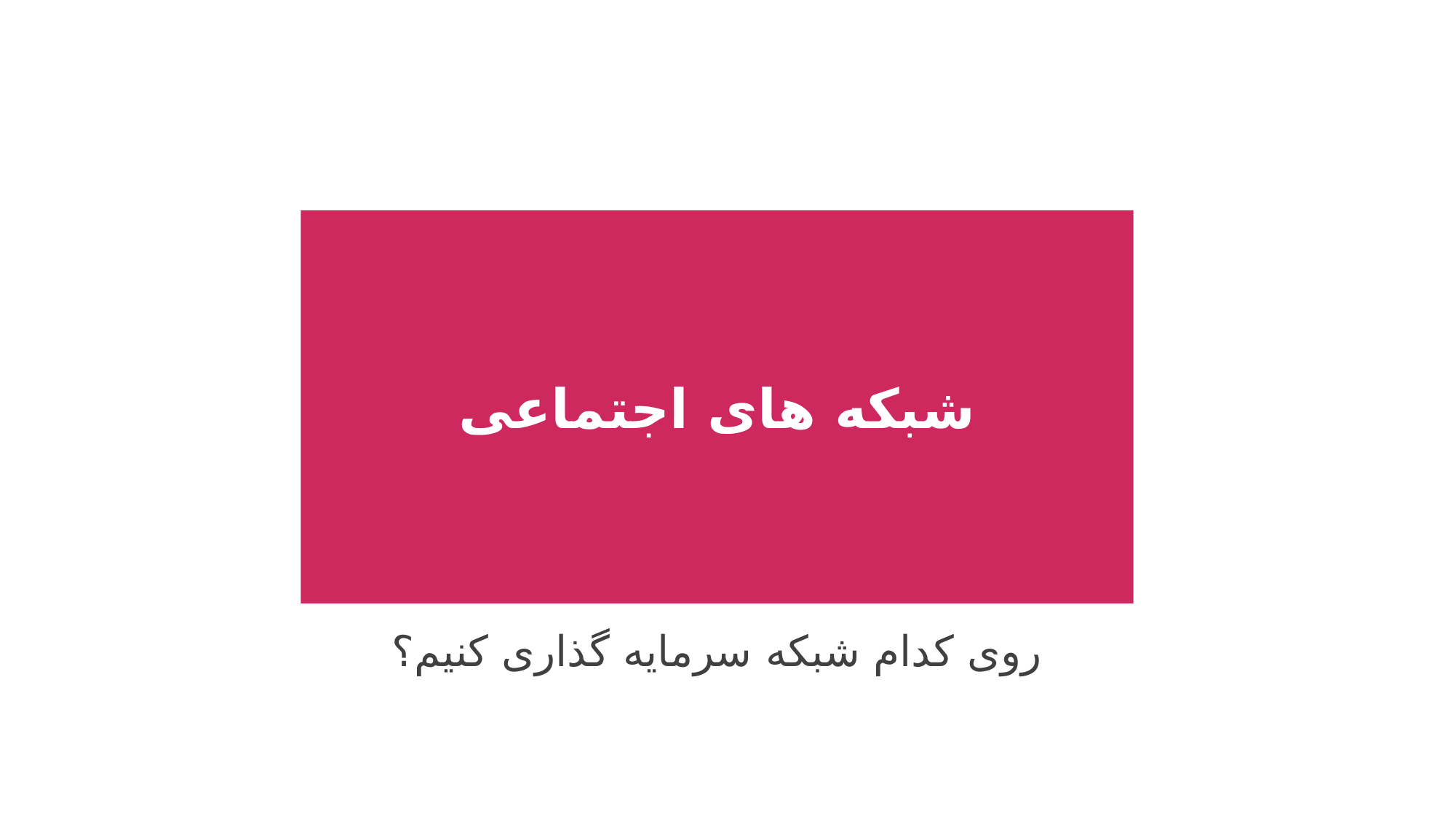

شبکه های اجتماعی
روی کدام شبکه سرمایه گذاری کنیم؟